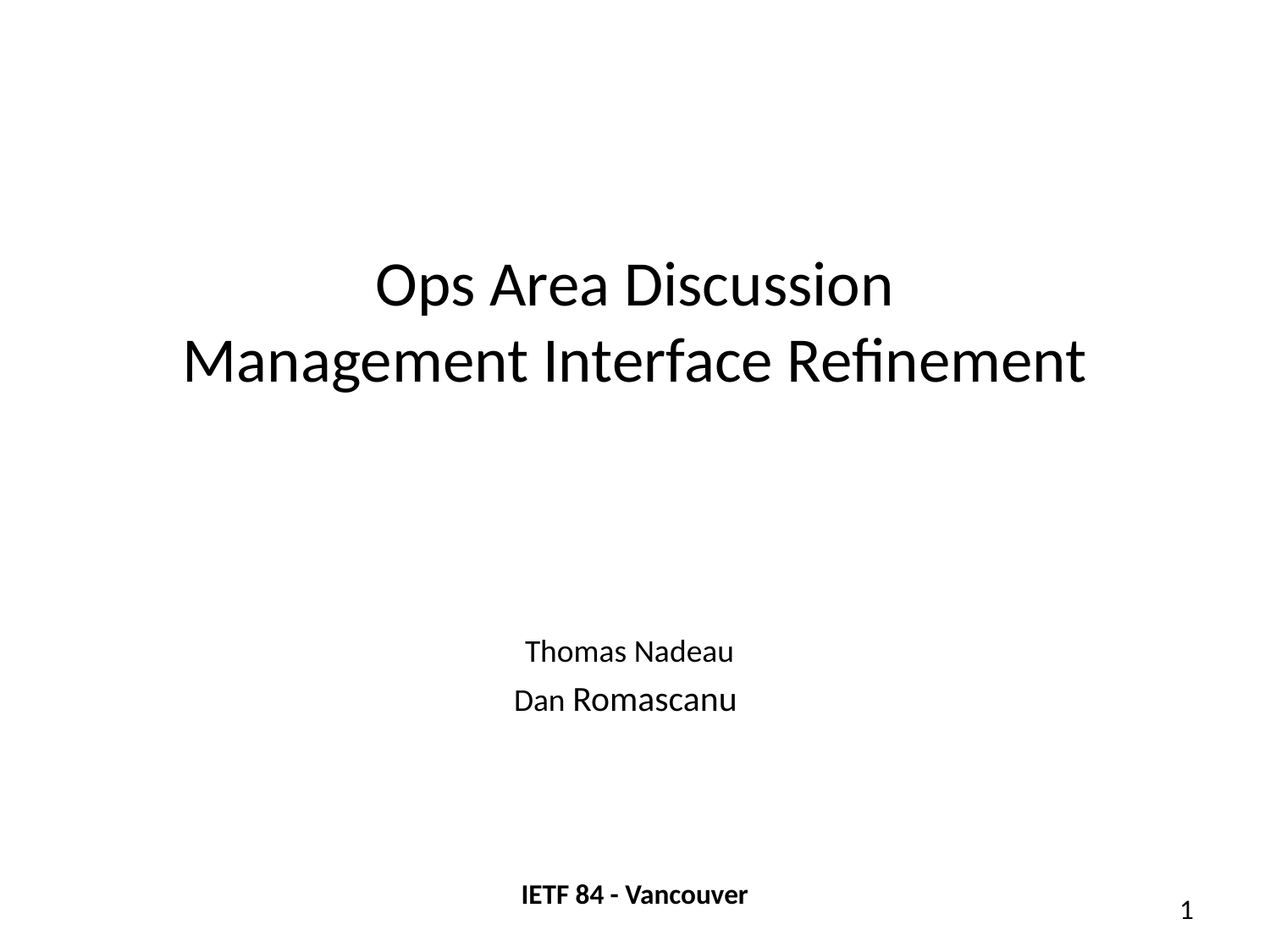

# Ops Area Discussion Management Interface Refinement
Thomas Nadeau
Dan Romascanu
IETF 84 - Vancouver
1